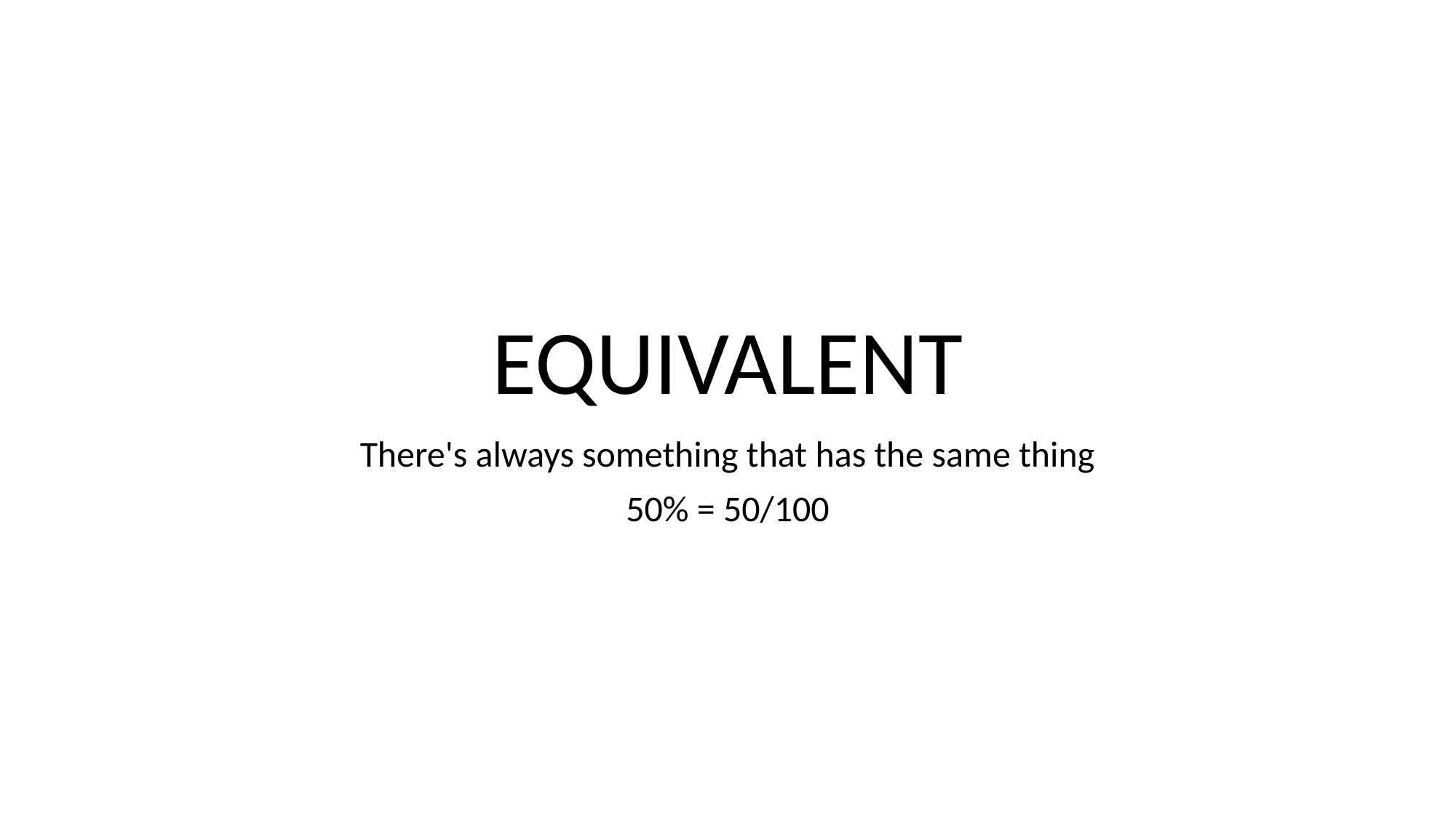

# EQUIVALENT
There's always something that has the same thing
50% = 50/100